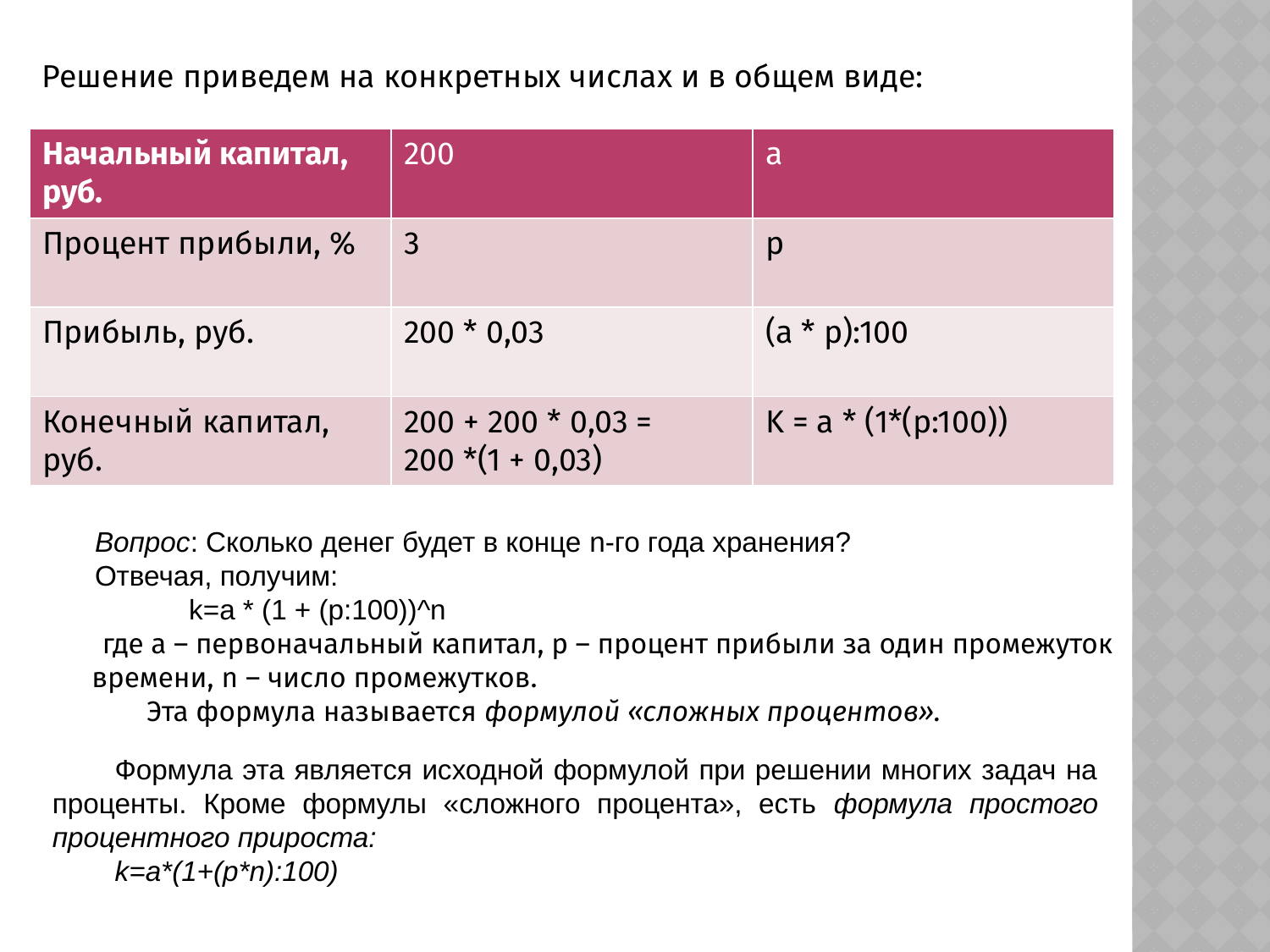

Решение приведем на конкретных числах и в общем виде:
#
| Начальный капитал, руб. | 200 | a |
| --- | --- | --- |
| Процент прибыли, % | 3 | p |
| Прибыль, руб. | 200 \* 0,03 | (a \* p):100 |
| Конечный капитал, руб. | 200 + 200 \* 0,03 = 200 \*(1 + 0,03) | K = a \* (1\*(p:100)) |

Вопрос: Сколько денег будет в конце n-го года хранения?
Отвечая, получим:
            k=a * (1 + (p:100))^n
 где а – первоначальный капитал, р – процент прибыли за один промежуток         времени, n – число промежутков.
       Эта формула называется формулой «сложных процентов».

Формула эта является исходной формулой при решении многих задач на проценты. Кроме формулы «сложного процента», есть формула простого процентного прироста:
k=a*(1+(p*n):100)